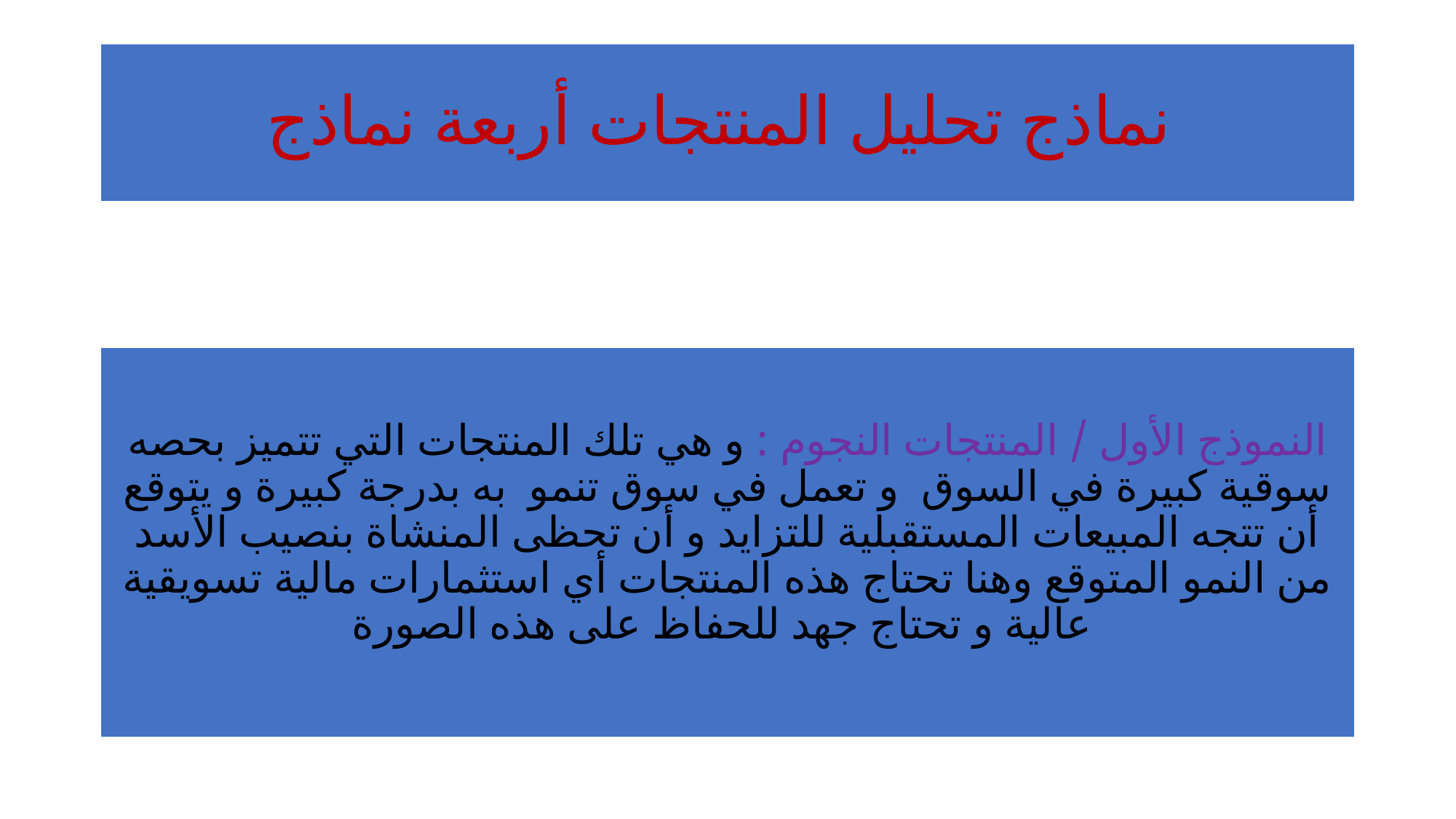

# نماذج تحليل المنتجات أربعة نماذج

النموذج الأول / المنتجات النجوم : و هي تلك المنتجات التي تتميز بحصه سوقية كبيرة في السوق  و تعمل في سوق تنمو  به بدرجة كبيرة و يتوقع أن تتجه المبيعات المستقبلية للتزايد و أن تحظى المنشاة بنصيب الأسد من النمو المتوقع وهنا تحتاج هذه المنتجات أي استثمارات مالية تسويقية عالية و تحتاج جهد للحفاظ على هذه الصورة